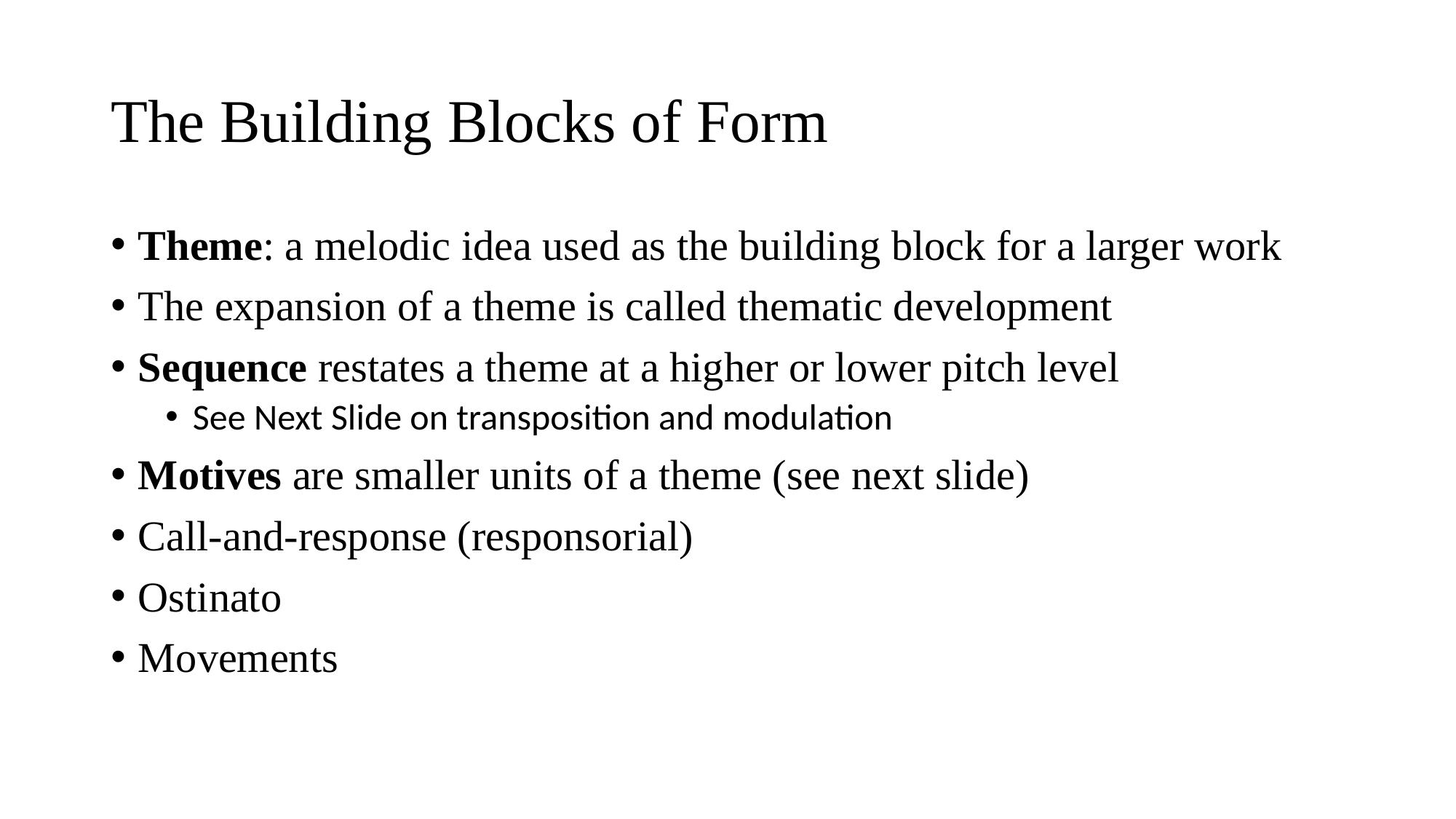

# The Building Blocks of Form
Theme: a melodic idea used as the building block for a larger work
The expansion of a theme is called thematic development
Sequence restates a theme at a higher or lower pitch level
See Next Slide on transposition and modulation
Motives are smaller units of a theme (see next slide)
Call-and-response (responsorial)
Ostinato
Movements